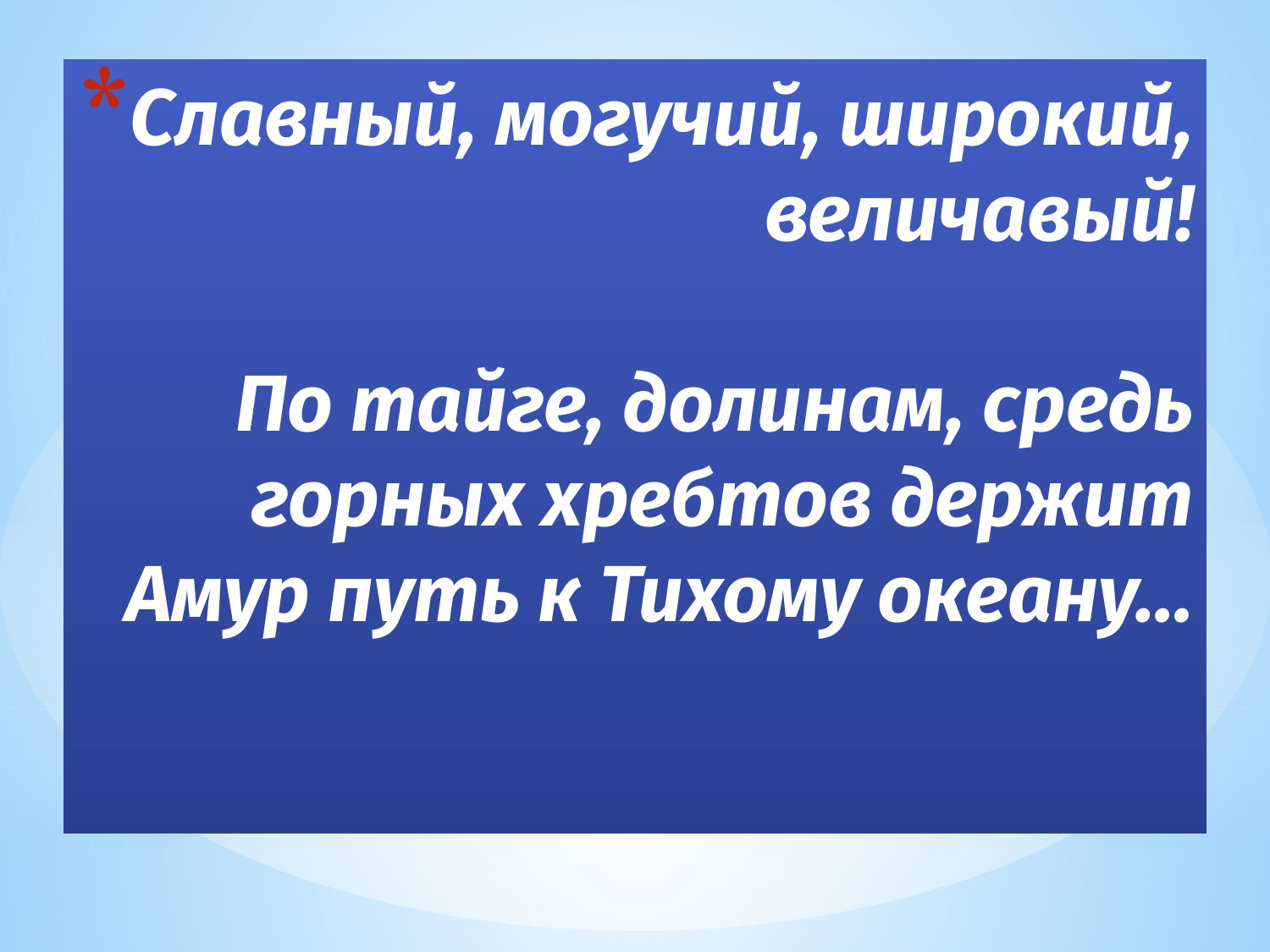

# Славный, могучий, широкий, величавый! По тайге, долинам, средь горных хребтов держит Амур путь к Тихому океану…